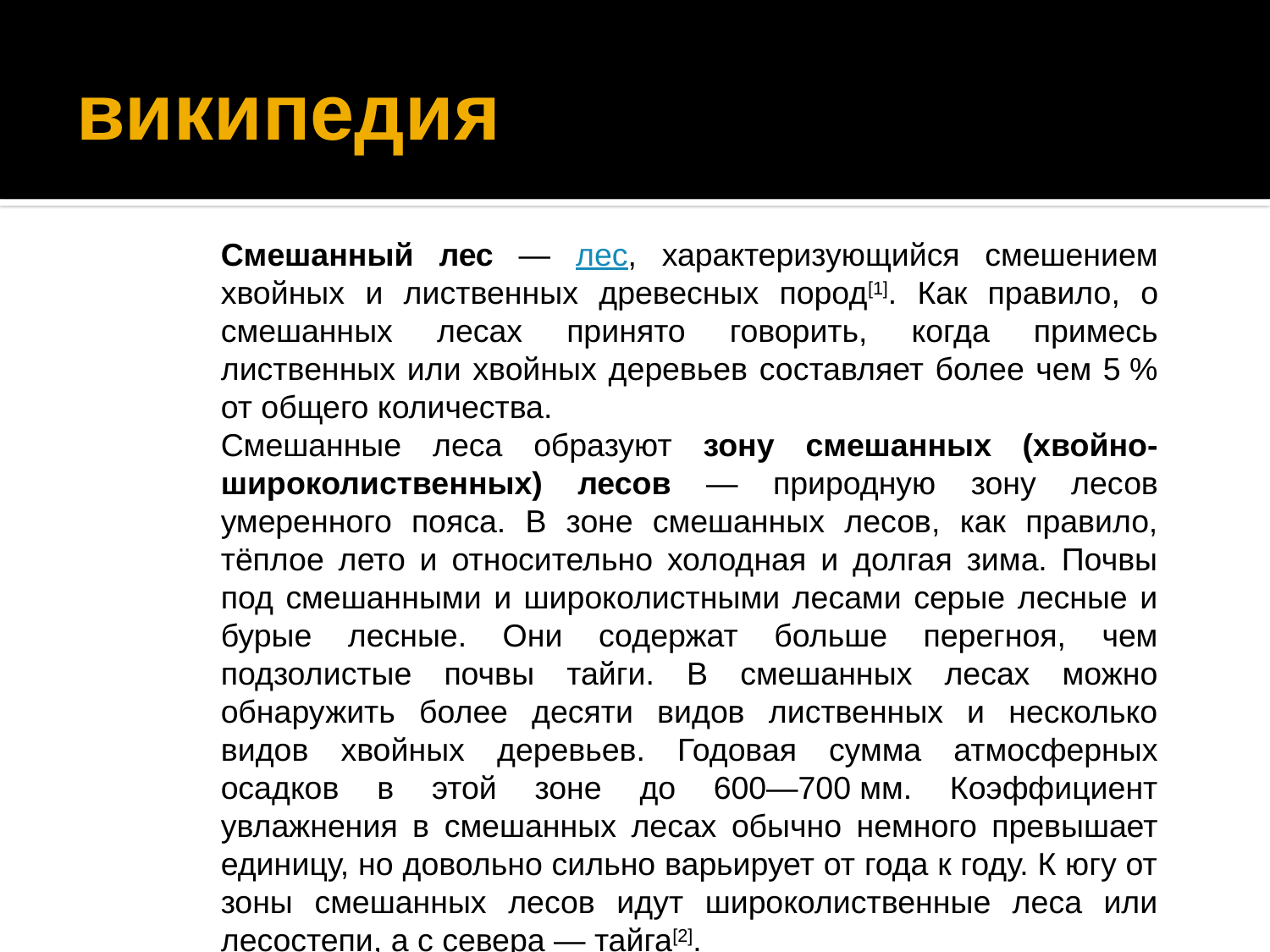

# википедия
Смешанный лес — лес, характеризующийся смешением хвойных и лиственных древесных пород[1]. Как правило, о смешанных лесах принято говорить, когда примесь лиственных или хвойных деревьев составляет более чем 5 % от общего количества.
Смешанные леса образуют зону смешанных (хвойно-широколиственных) лесов — природную зону лесов умеренного пояса. В зоне смешанных лесов, как правило, тёплое лето и относительно холодная и долгая зима. Почвы под смешанными и широколистными лесами серые лесные и бурые лесные. Они содержат больше перегноя, чем подзолистые почвы тайги. В смешанных лесах можно обнаружить более десяти видов лиственных и несколько видов хвойных деревьев. Годовая сумма атмосферных осадков в этой зоне до 600—700 мм. Коэффициент увлажнения в смешанных лесах обычно немного превышает единицу, но довольно сильно варьирует от года к году. К югу от зоны смешанных лесов идут широколиственные леса или лесостепи, а с севера — тайга[2].